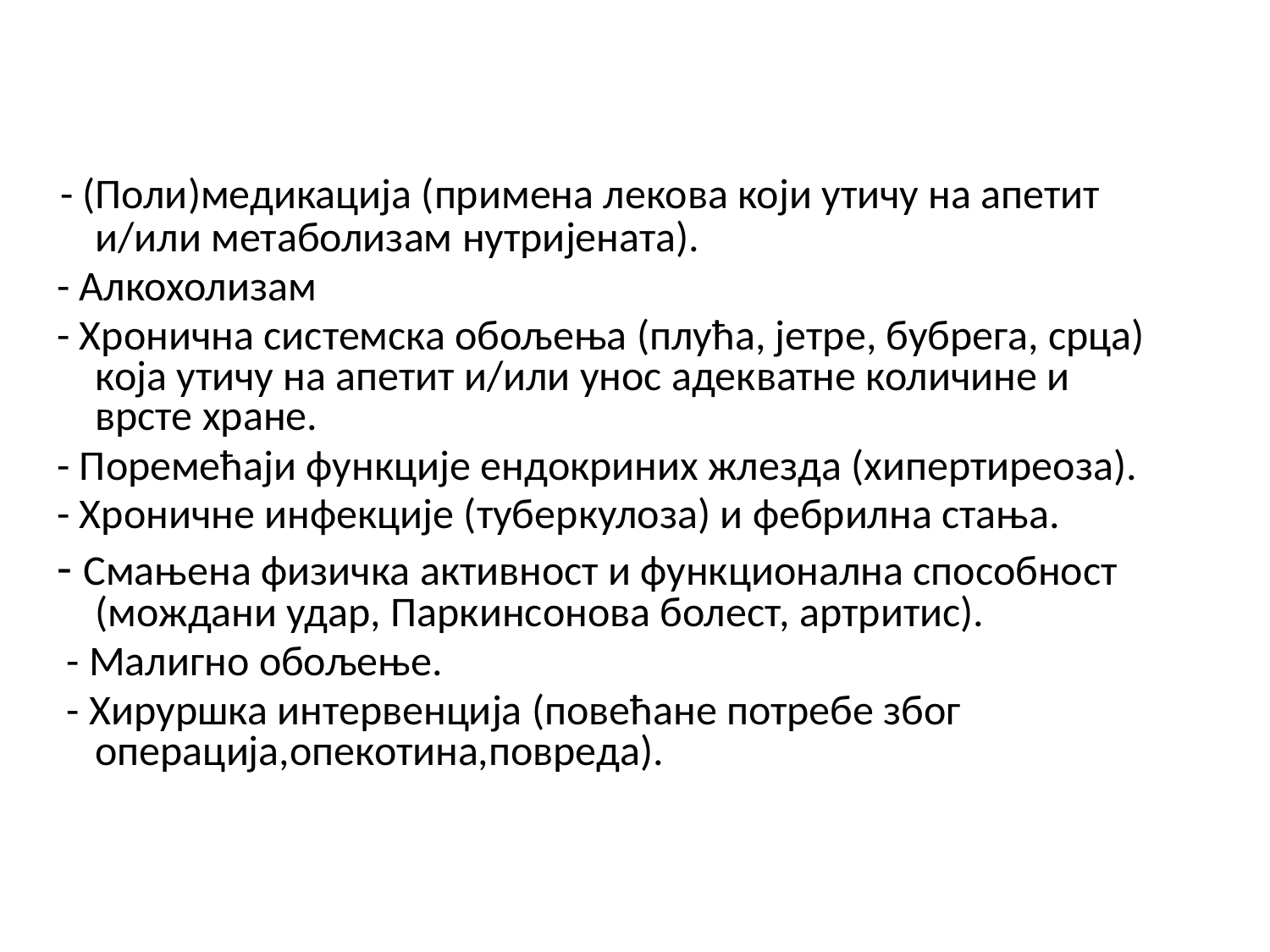

- (Поли)медикација (примена лекова који утичу на апетит и/или метаболизам нутријената).
 - Алкохолизам
 - Хронична системска обољења (плућа, јетре, бубрега, срца) која утичу на апетит и/или унос адекватне количине и врсте хране.
 - Поремећаји функције ендокриних жлезда (хипертиреоза).
 - Хроничне инфекције (туберкулоза) и фебрилна стања.
 - Смањена физичка активност и функционална способност (мождани удар, Паркинсонова болест, артритис).
  - Малигно обољење.
  - Хируршка интервенција (повећане потребе због операција,опекотина,повреда).